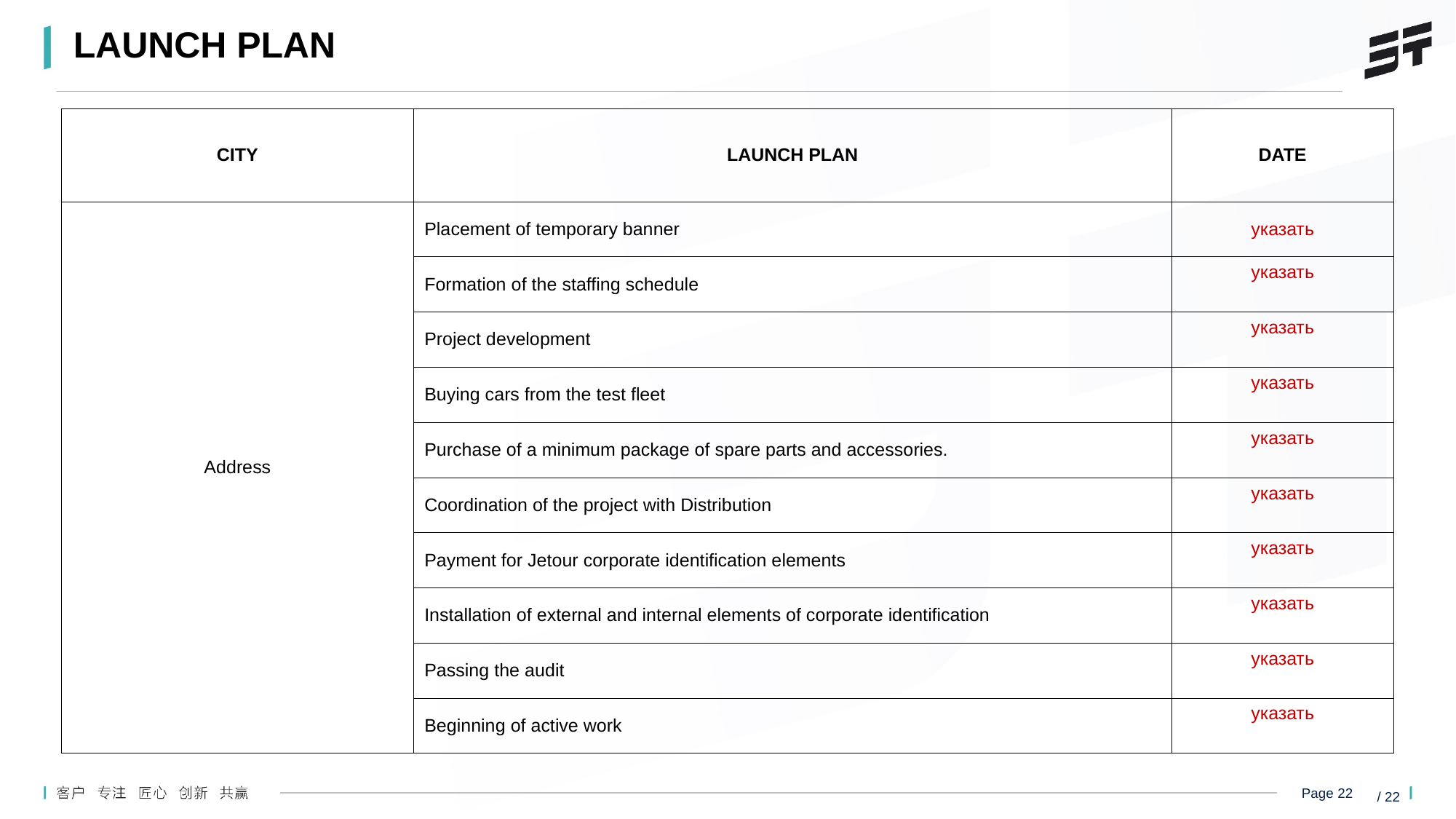

LAUNCH PLAN
| CITY | LAUNCH PLAN | DATE |
| --- | --- | --- |
| Address | Placement of temporary banner | указать |
|  | Formation of the staffing schedule | указать |
|  | Project development | указать |
|  | Buying cars from the test fleet | указать |
|  | Purchase of a minimum package of spare parts and accessories. | указать |
|  | Coordination of the project with Distribution | указать |
|  | Payment for Jetour corporate identification elements | указать |
|  | Installation of external and internal elements of corporate identification | указать |
|  | Passing the audit | указать |
|  | Beginning of active work | указать |